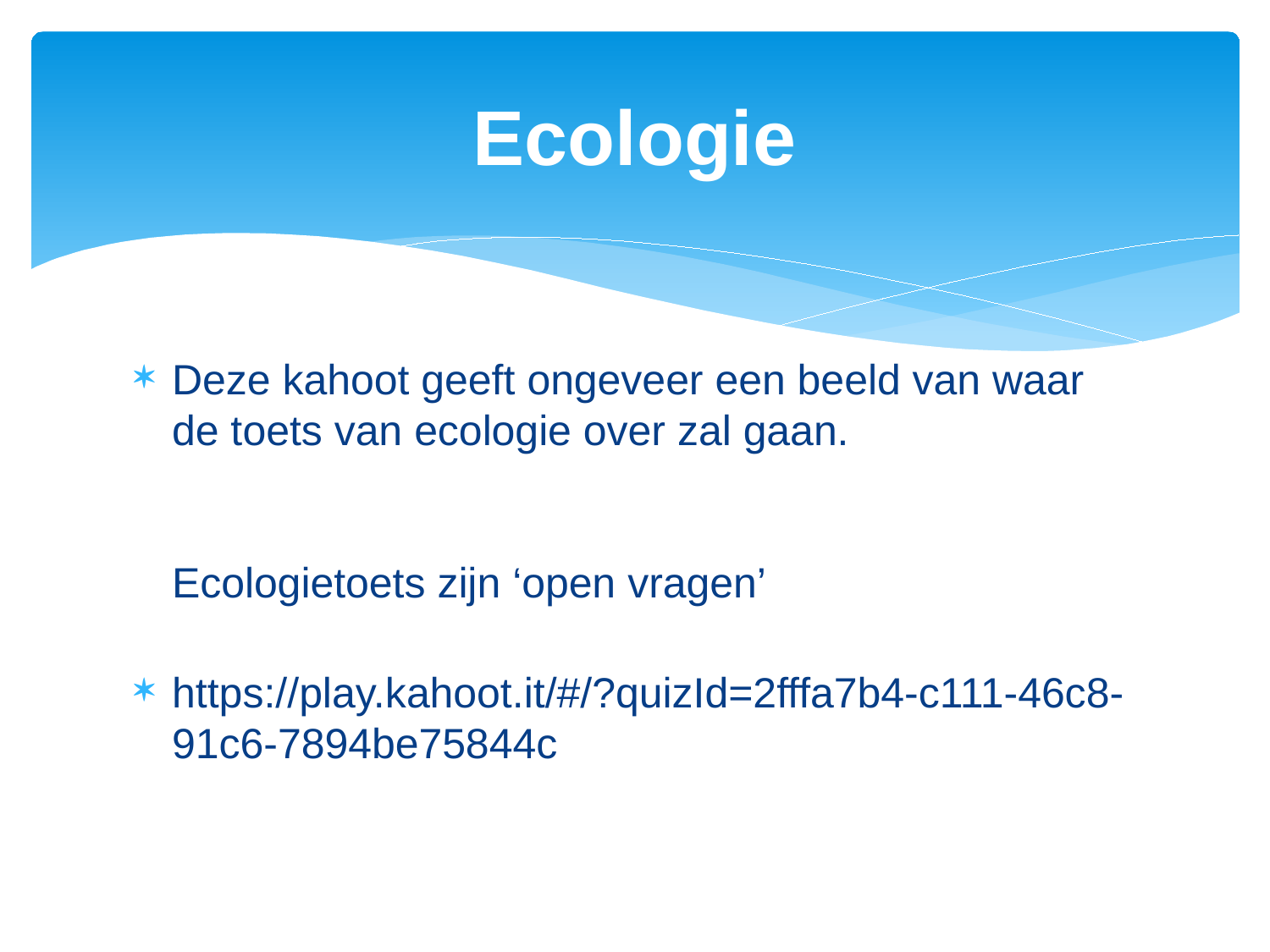

# Ecologie
Deze kahoot geeft ongeveer een beeld van waar de toets van ecologie over zal gaan.
Ecologietoets zijn ‘open vragen’
https://play.kahoot.it/#/?quizId=2fffa7b4-c111-46c8-91c6-7894be75844c